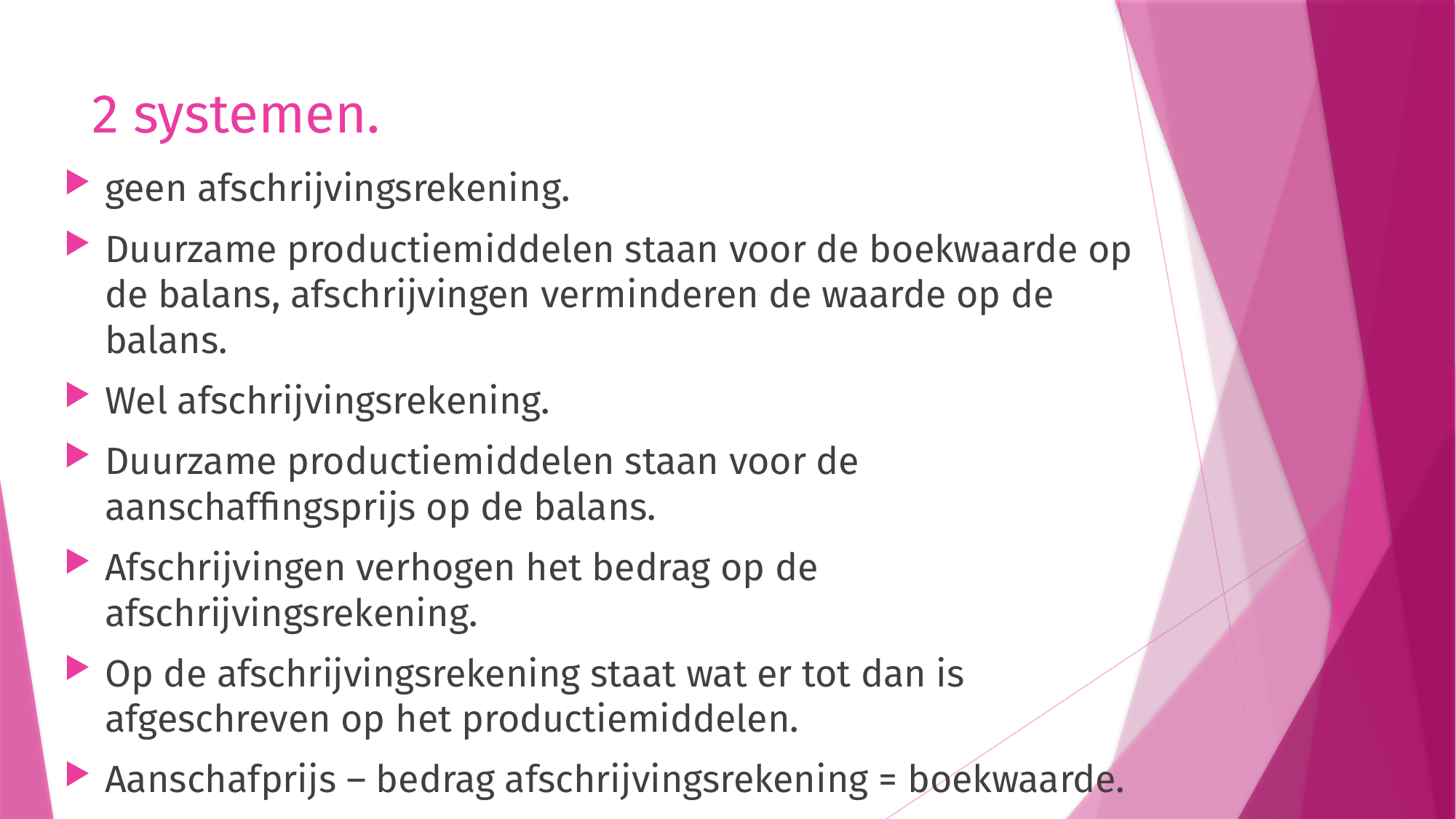

# 2 systemen.
geen afschrijvingsrekening.
Duurzame productiemiddelen staan voor de boekwaarde op de balans, afschrijvingen verminderen de waarde op de balans.
Wel afschrijvingsrekening.
Duurzame productiemiddelen staan voor de aanschaffingsprijs op de balans.
Afschrijvingen verhogen het bedrag op de afschrijvingsrekening.
Op de afschrijvingsrekening staat wat er tot dan is afgeschreven op het productiemiddelen.
Aanschafprijs – bedrag afschrijvingsrekening = boekwaarde.